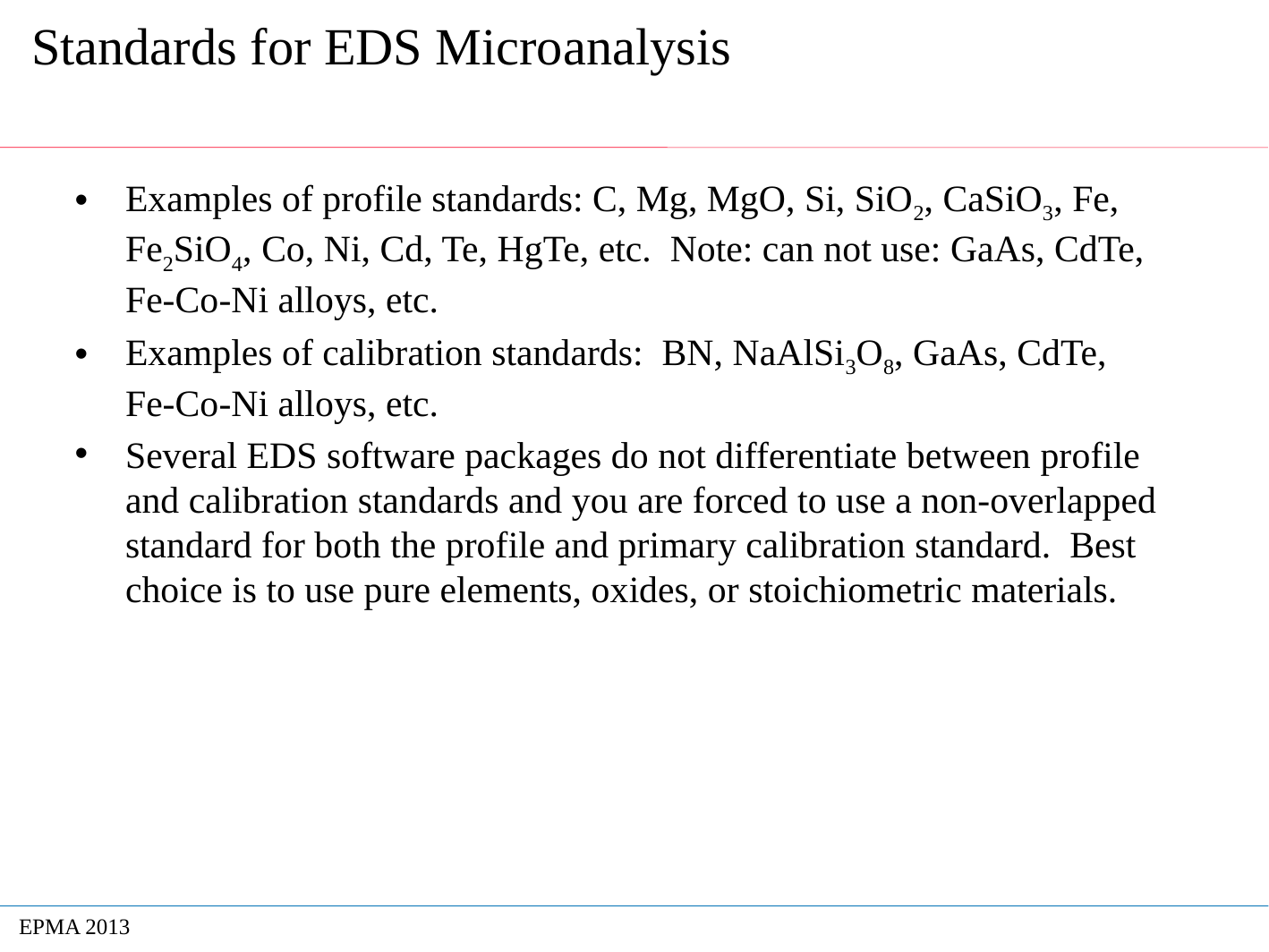

# Standards for EDS Microanalysis
Examples of profile standards: C, Mg, MgO, Si, SiO2, CaSiO3, Fe, Fe2SiO4, Co, Ni, Cd, Te, HgTe, etc.  Note: can not use: GaAs, CdTe, Fe-Co-Ni alloys, etc.
Examples of calibration standards:  BN, NaAlSi3O8, GaAs, CdTe, Fe-Co-Ni alloys, etc.
Several EDS software packages do not differentiate between profile and calibration standards and you are forced to use a non-overlapped standard for both the profile and primary calibration standard.  Best choice is to use pure elements, oxides, or stoichiometric materials.
EPMA 2013